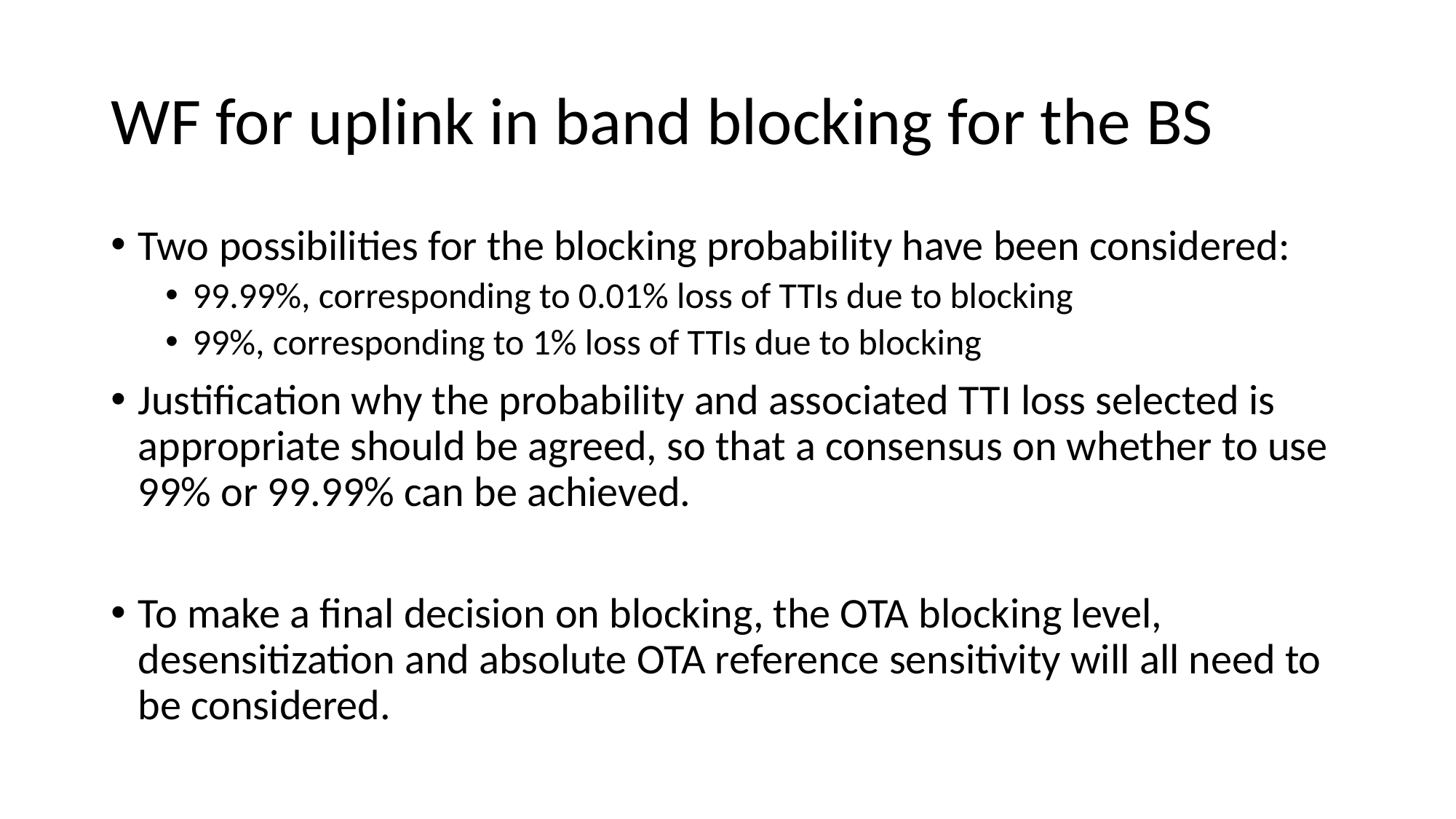

# WF for uplink in band blocking for the BS
Two possibilities for the blocking probability have been considered:
99.99%, corresponding to 0.01% loss of TTIs due to blocking
99%, corresponding to 1% loss of TTIs due to blocking
Justification why the probability and associated TTI loss selected is appropriate should be agreed, so that a consensus on whether to use 99% or 99.99% can be achieved.

To make a final decision on blocking, the OTA blocking level, desensitization and absolute OTA reference sensitivity will all need to be considered.